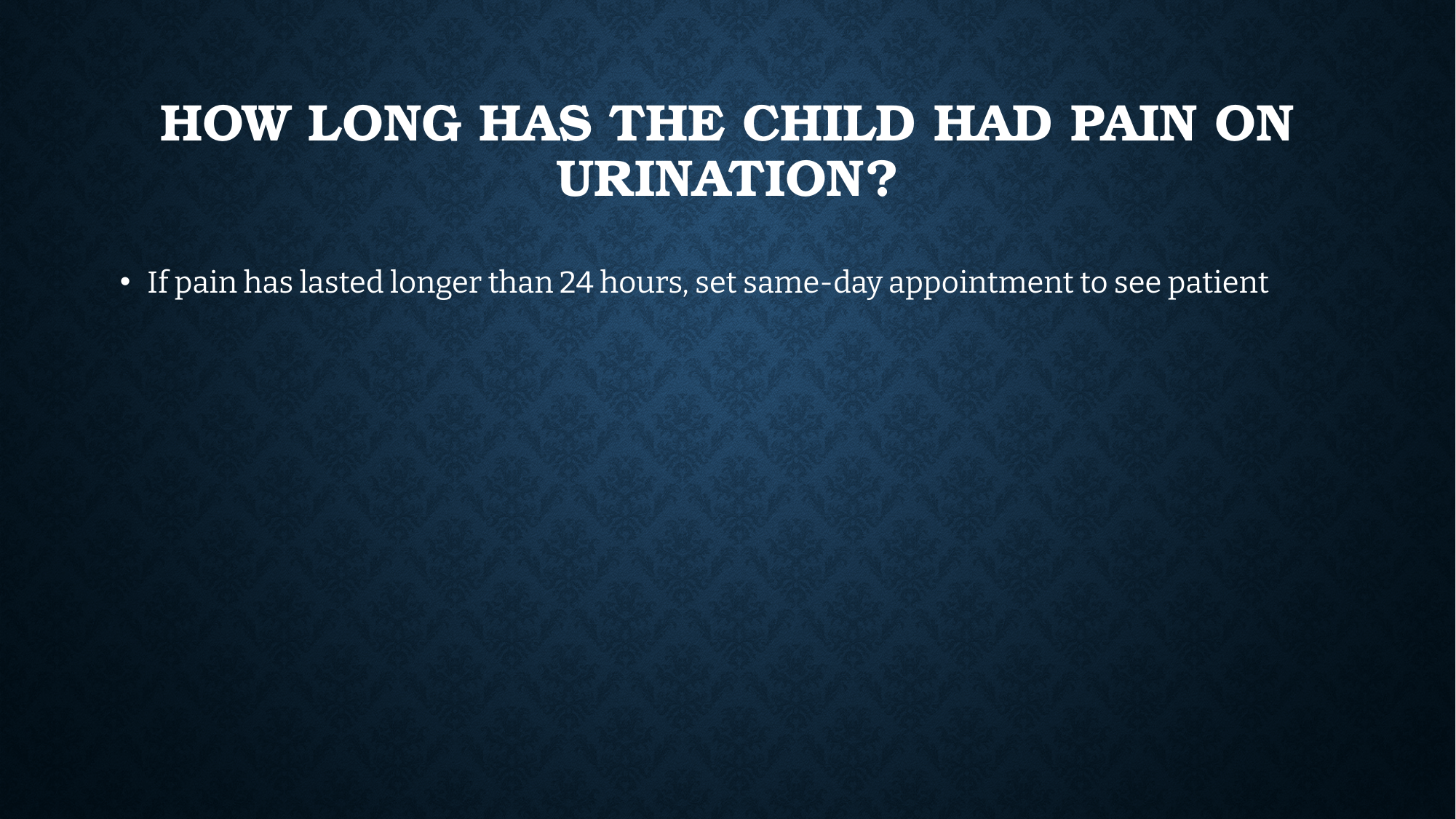

# How long has the child had pain on urination?
If pain has lasted longer than 24 hours, set same-day appointment to see patient